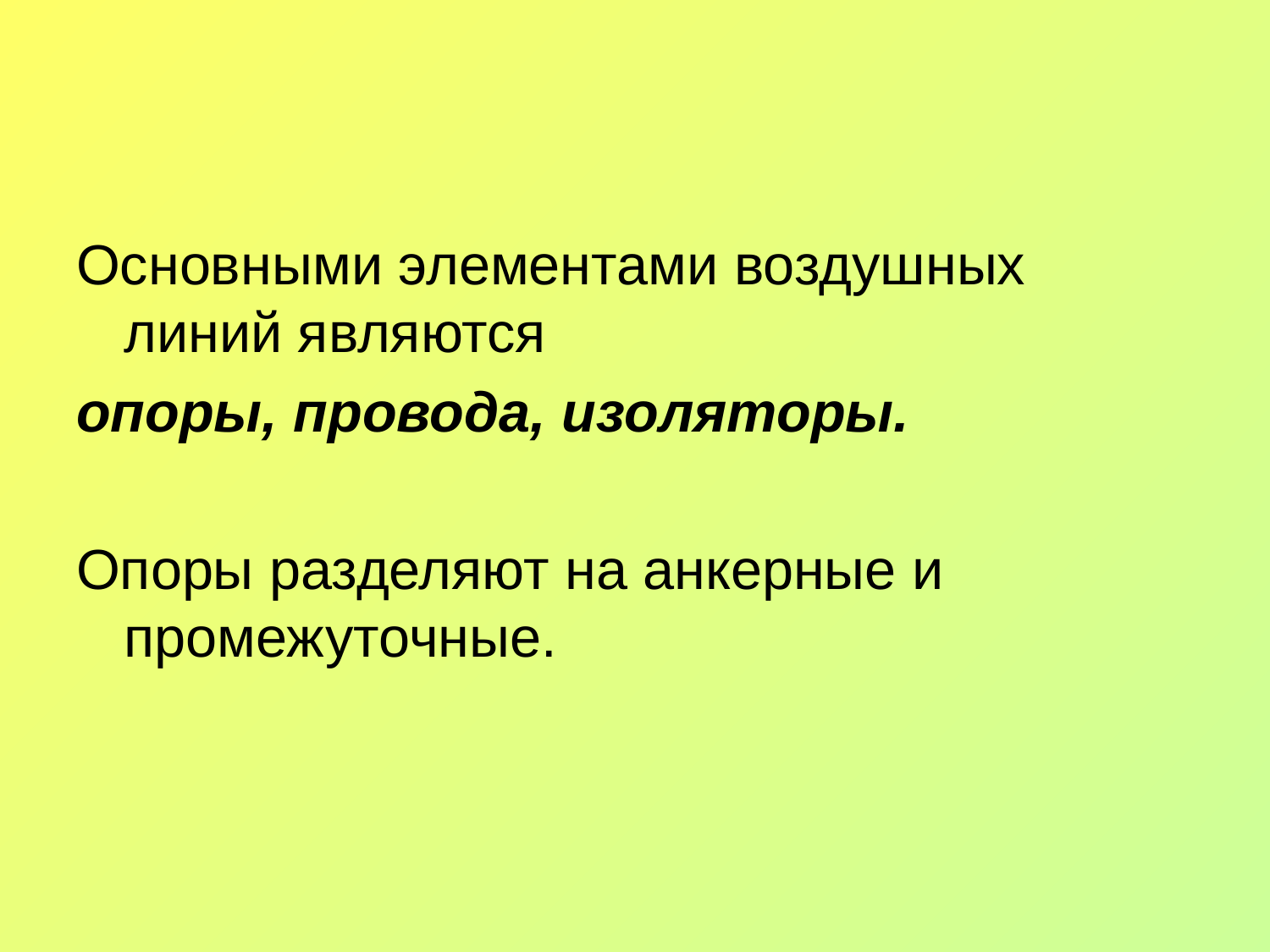

Основными элементами воздушных линий являются
опоры, провода, изоляторы.

Опоры разделяют на анкерные и промежуточные.